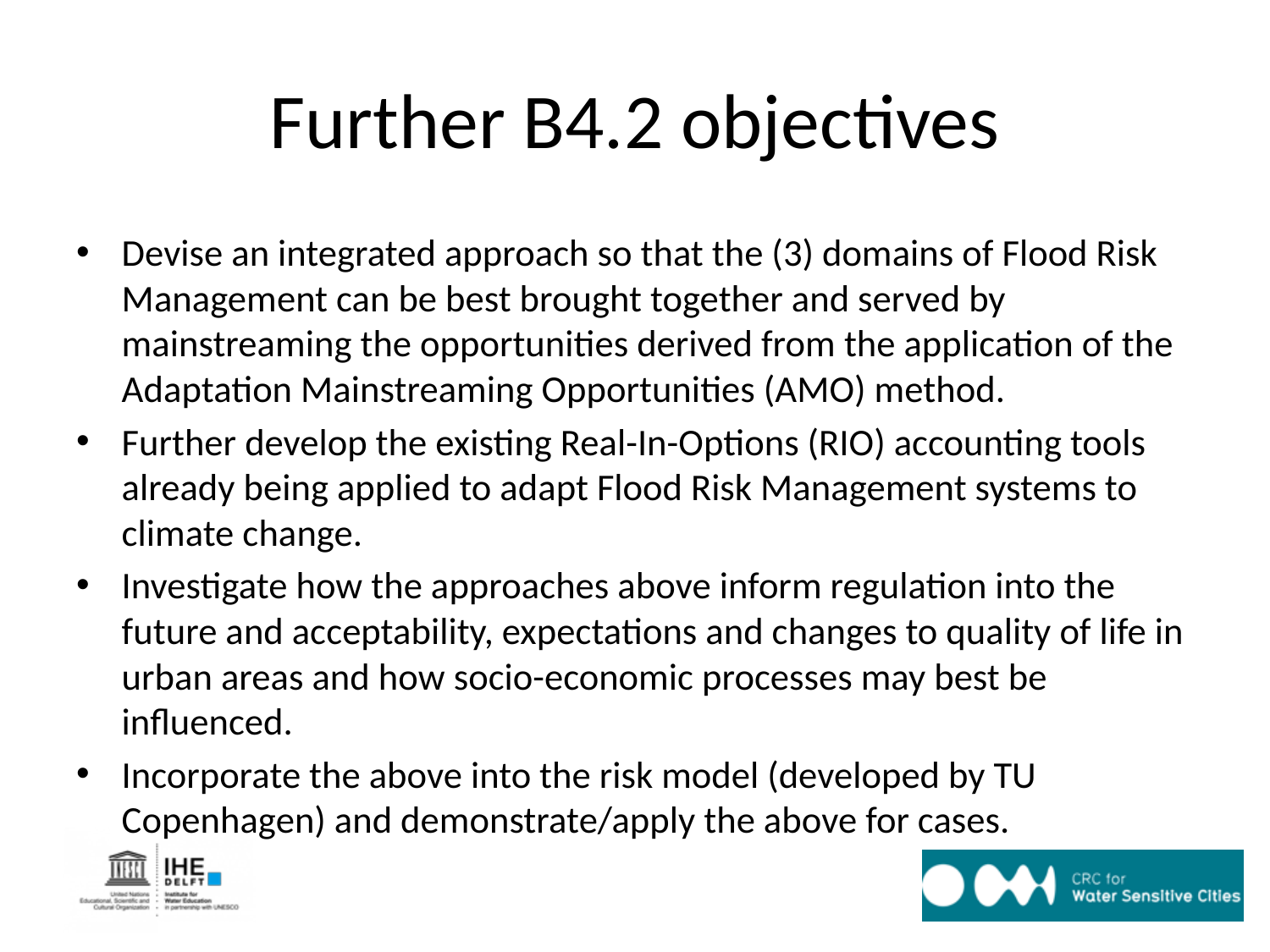

# Further B4.2 objectives
Devise an integrated approach so that the (3) domains of Flood Risk Management can be best brought together and served by mainstreaming the opportunities derived from the application of the Adaptation Mainstreaming Opportunities (AMO) method.
Further develop the existing Real-In-Options (RIO) accounting tools already being applied to adapt Flood Risk Management systems to climate change.
Investigate how the approaches above inform regulation into the future and acceptability, expectations and changes to quality of life in urban areas and how socio-economic processes may best be influenced.
Incorporate the above into the risk model (developed by TU Copenhagen) and demonstrate/apply the above for cases.